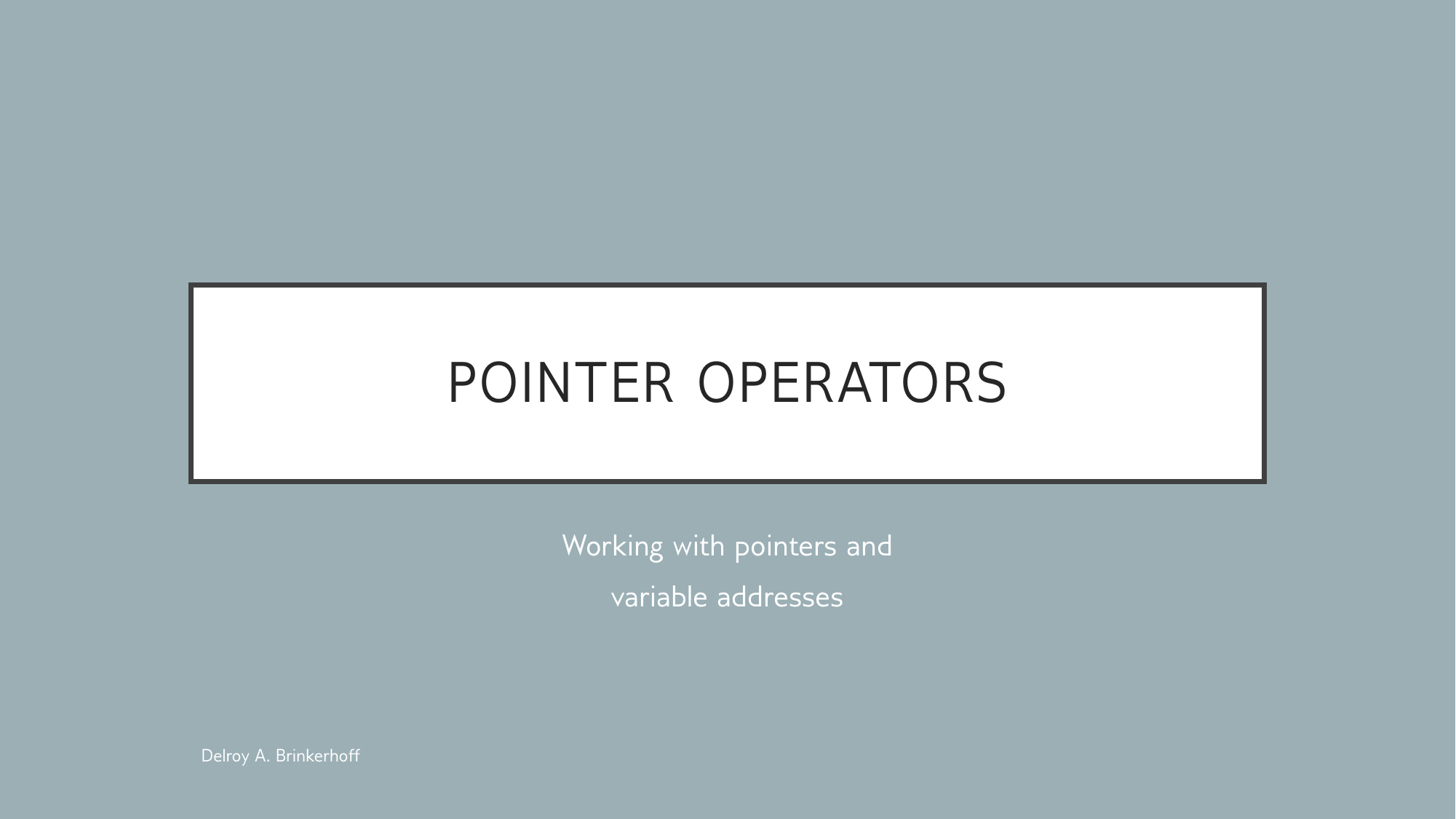

# Pointer Operators
Working with pointers and
variable addresses
Delroy A. Brinkerhoff